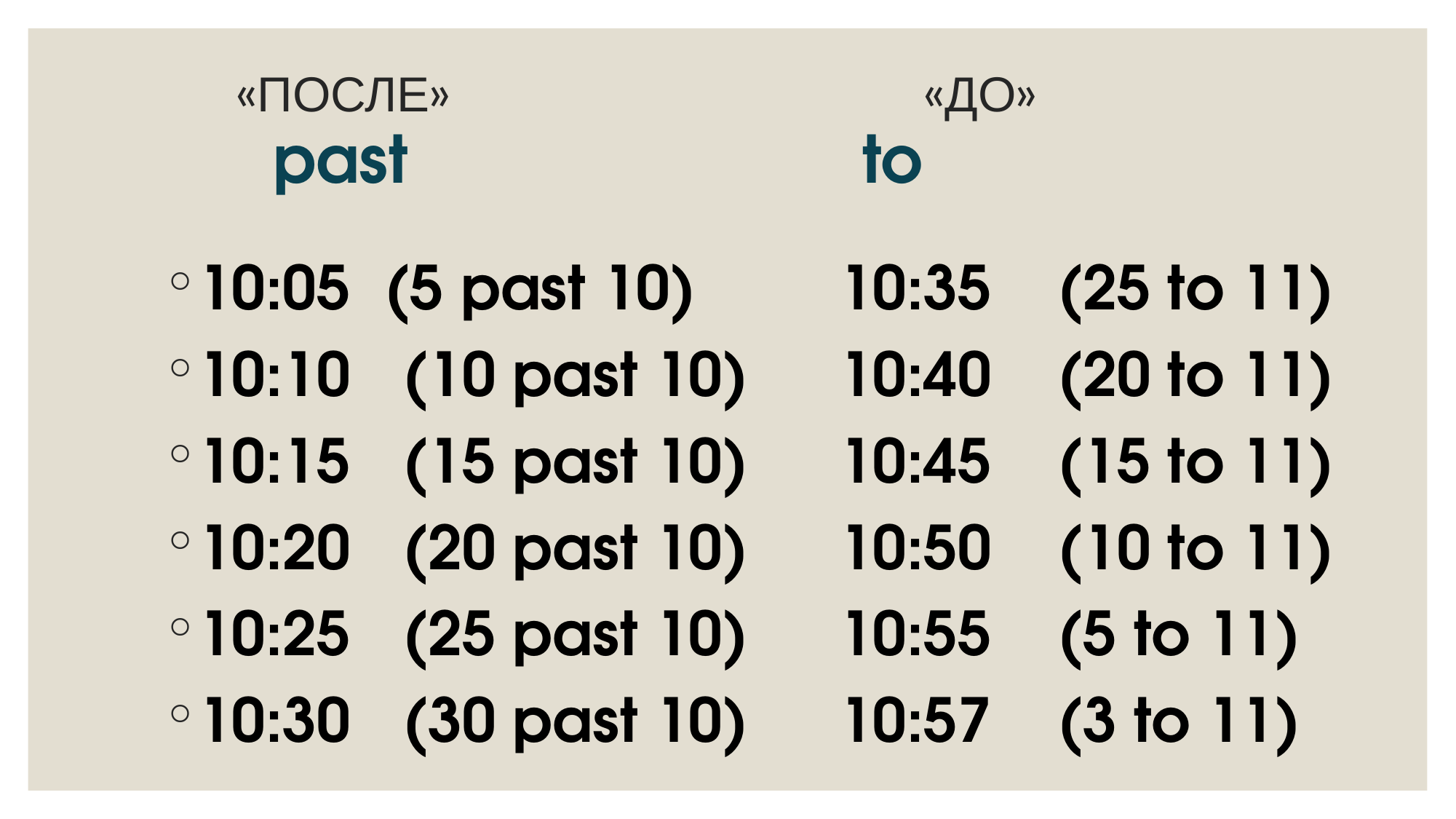

# «ПОСЛЕ»					«ДО» past				 	  to
10:05  (5 past 10)		10:35	(25 to 11)
10:10	(10 past 10)	10:40	(20 to 11)
10:15	(15 past 10)	10:45	(15 to 11)
10:20	(20 past 10)	10:50	(10 to 11)
10:25	(25 past 10)	10:55	(5 to 11)
10:30	(30 past 10)	10:57	(3 to 11)